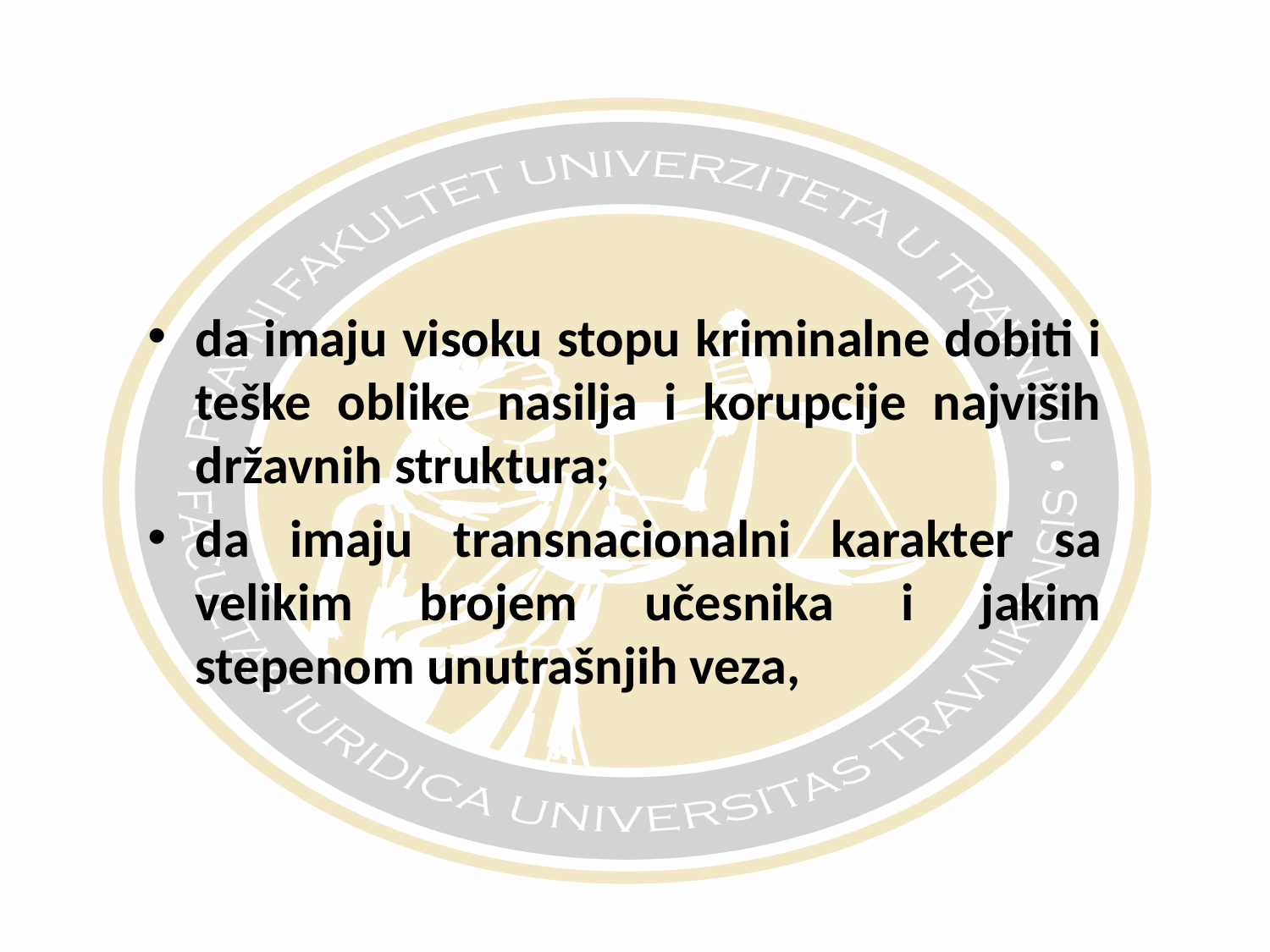

#
da imaju visoku stopu kriminalne dobiti i teške oblike nasilja i korupcije najviših državnih struktura;
da imaju transnacionalni karakter sa velikim brojem učesnika i jakim stepenom unutrašnjih veza,